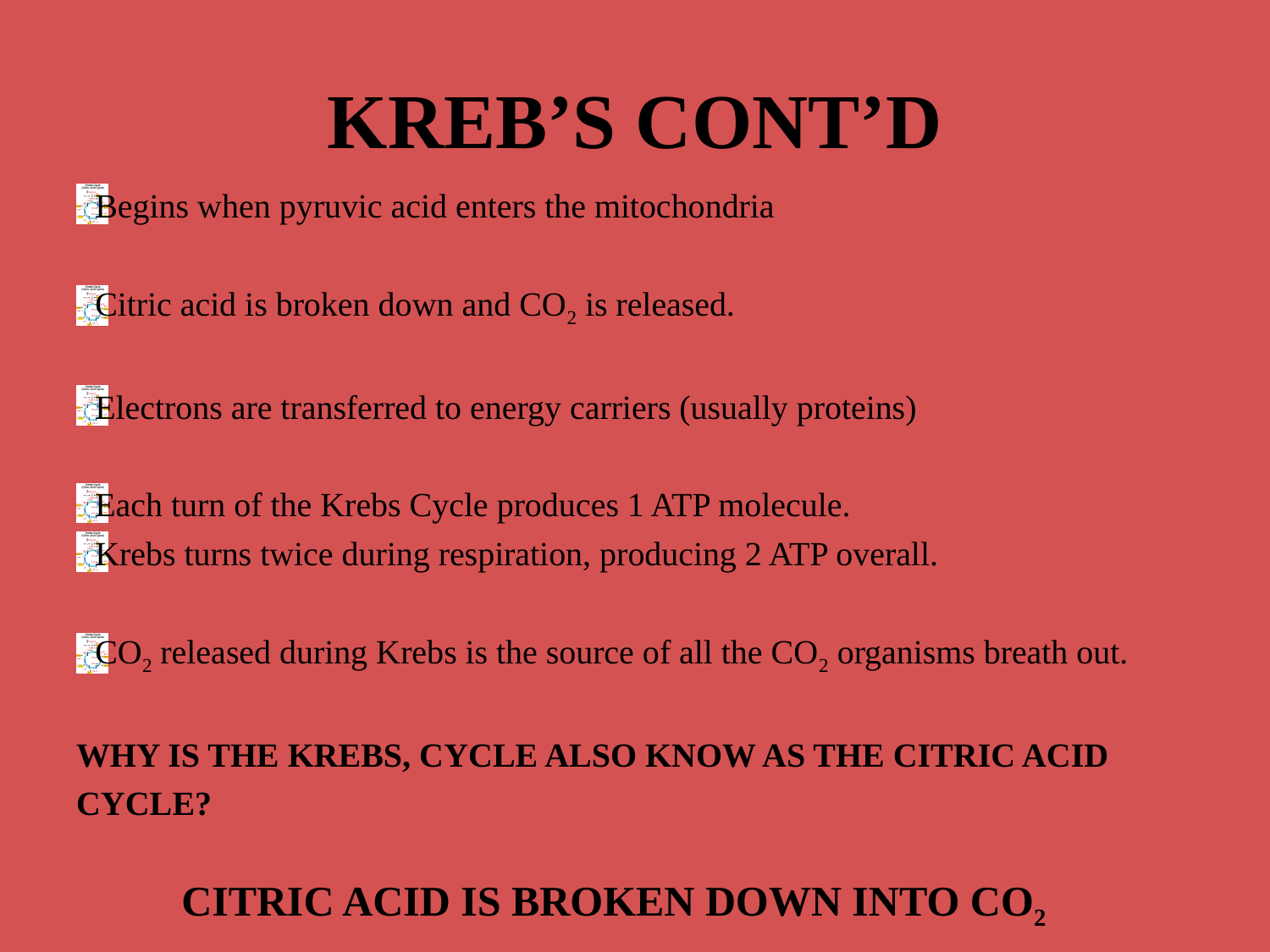

# KREB’S CONT’D
Begins when pyruvic acid enters the mitochondria

Citric acid is broken down and CO2 is released.

Electrons are transferred to energy carriers (usually proteins)

Each turn of the Krebs Cycle produces 1 ATP molecule.
Krebs turns twice during respiration, producing 2 ATP overall.

CO2 released during Krebs is the source of all the CO2 organisms breath out.

WHY IS THE KREBS, CYCLE ALSO KNOW AS THE CITRIC ACID CYCLE?

CITRIC ACID IS BROKEN DOWN INTO CO2